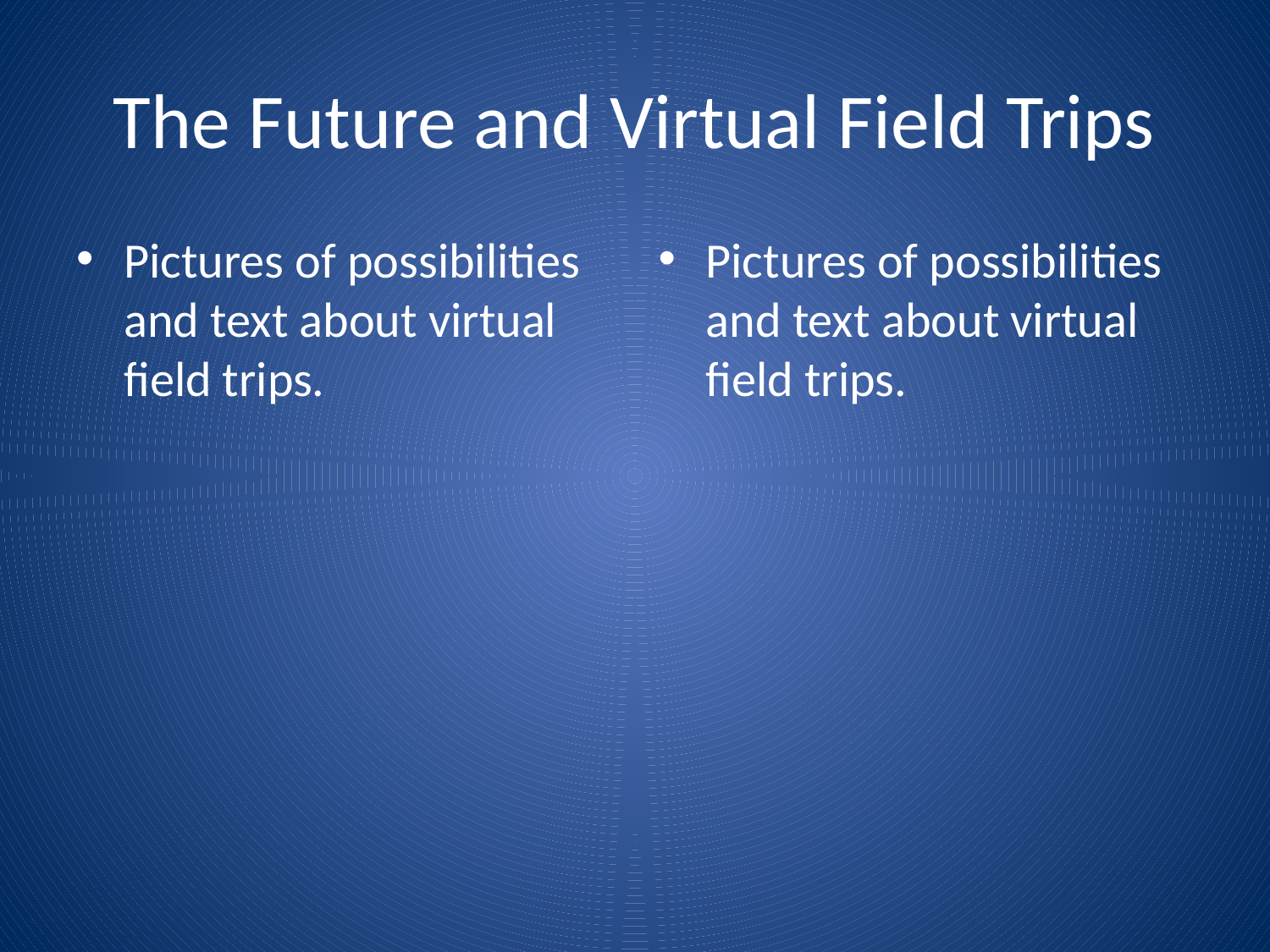

# The Future and Virtual Field Trips
Pictures of possibilities and text about virtual field trips.
Pictures of possibilities and text about virtual field trips.